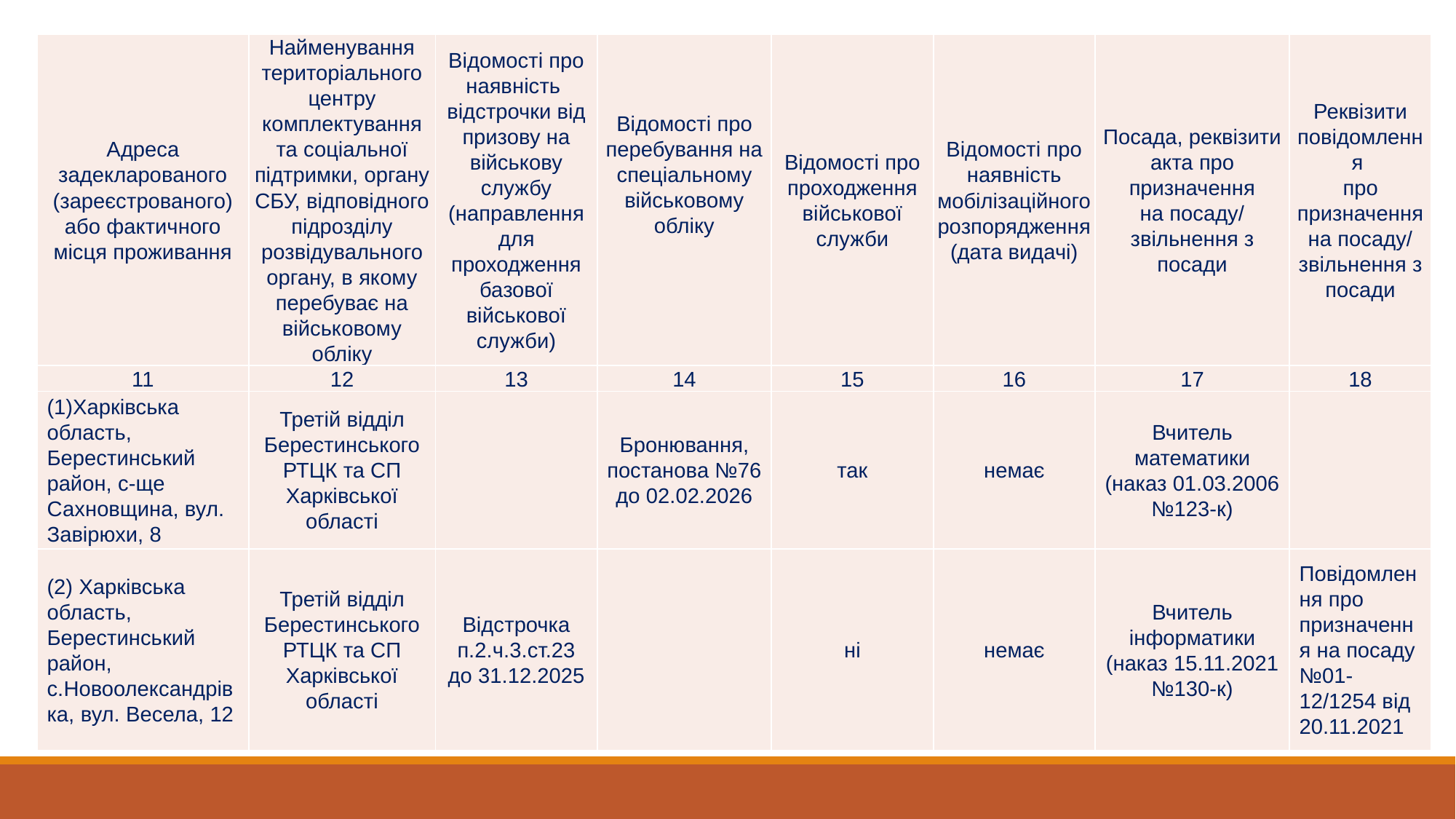

#
| Адреса задекларованого (зареєстрованого) або фактичного місця проживання | Найменування територіального центру комплектування та соціальної підтримки, органу СБУ, відповідного підрозділу розвідувального органу, в якому перебуває на військовому обліку | Відомості про наявність відстрочки від призову на військову службу (направлення для проходження базової військової служби) | Відомості про перебування на спеціальному військовому обліку | Відомості про проходження військової служби | Відомості про наявність мобілізаційного розпорядження (дата видачі) | Посада, реквізити акта про призначення на посаду/ звільнення з посади | Реквізити повідомлення про призначення на посаду/ звільнення з посади |
| --- | --- | --- | --- | --- | --- | --- | --- |
| 11 | 12 | 13 | 14 | 15 | 16 | 17 | 18 |
| (1)Харківська область, Берестинський район, с-ще Сахновщина, вул. Завірюхи, 8 | Третій відділ Берестинського РТЦК та СП Харківської області |  | Бронювання, постанова №76 до 02.02.2026 | так | немає | Вчитель математики (наказ 01.03.2006 №123-к) |  |
| (2) Харківська область, Берестинський район, с.Новоолександрівка, вул. Весела, 12 | Третій відділ Берестинського РТЦК та СП Харківської області | Відстрочка п.2.ч.3.ст.23 до 31.12.2025 |  | ні | немає | Вчитель інформатики (наказ 15.11.2021 №130-к) | Повідомлення про призначення на посаду №01-12/1254 від 20.11.2021 |